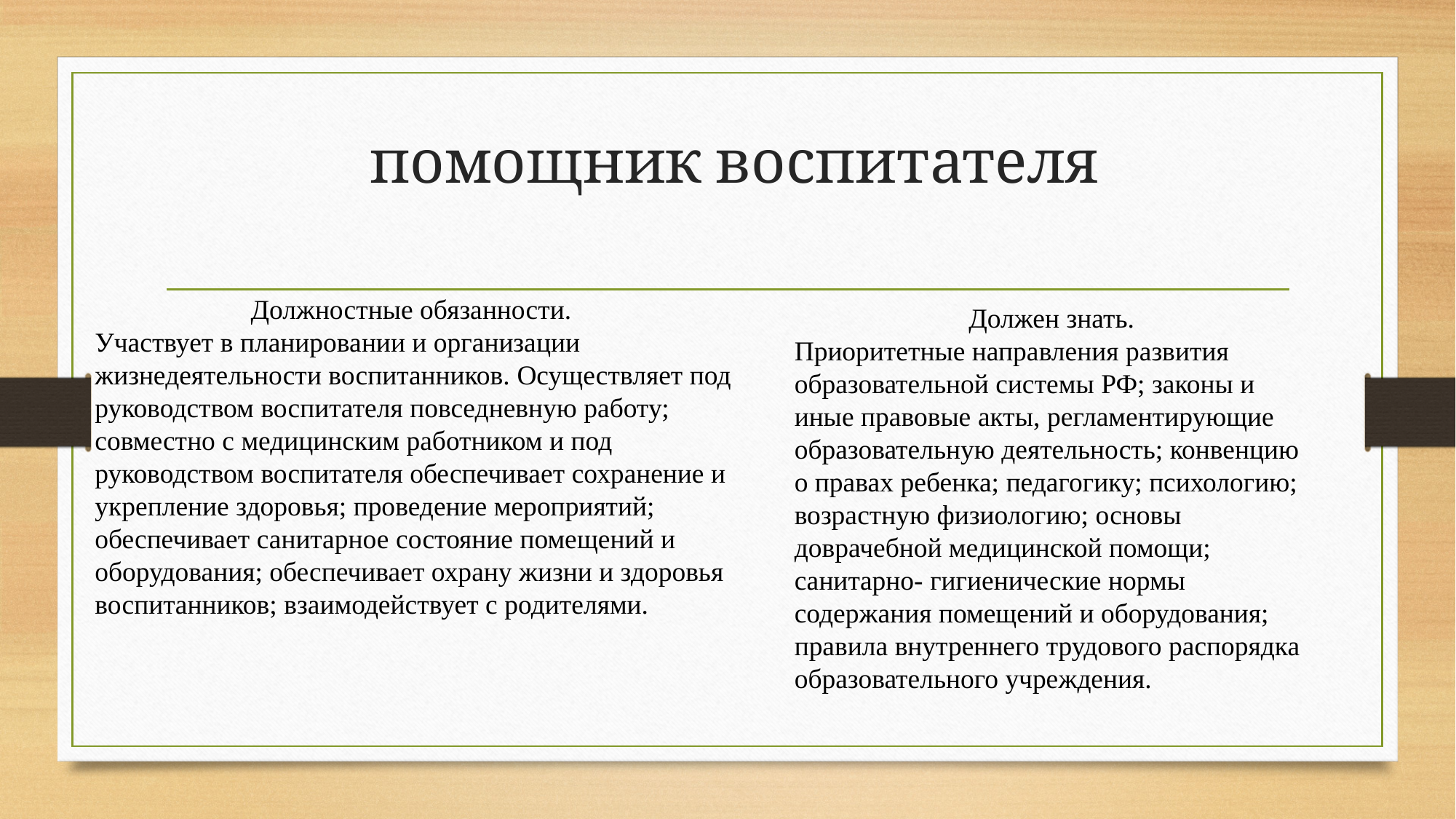

# помощник воспитателя
Должностные обязанности.
Участвует в планировании и организации жизнедеятельности воспитанников. Осуществляет под руководством воспитателя повседневную работу; совместно с медицинским работником и под руководством воспитателя обеспечивает сохранение и укрепление здоровья; проведение мероприятий; обеспечивает санитарное состояние помещений и оборудования; обеспечивает охрану жизни и здоровья воспитанников; взаимодействует с родителями.
Должен знать.
Приоритетные направления развития образовательной системы РФ; законы и иные правовые акты, регламентирующие образовательную деятельность; конвенцию о правах ребенка; педагогику; психологию; возрастную физиологию; основы доврачебной медицинской помощи; санитарно- гигиенические нормы содержания помещений и оборудования; правила внутреннего трудового распорядка образовательного учреждения.